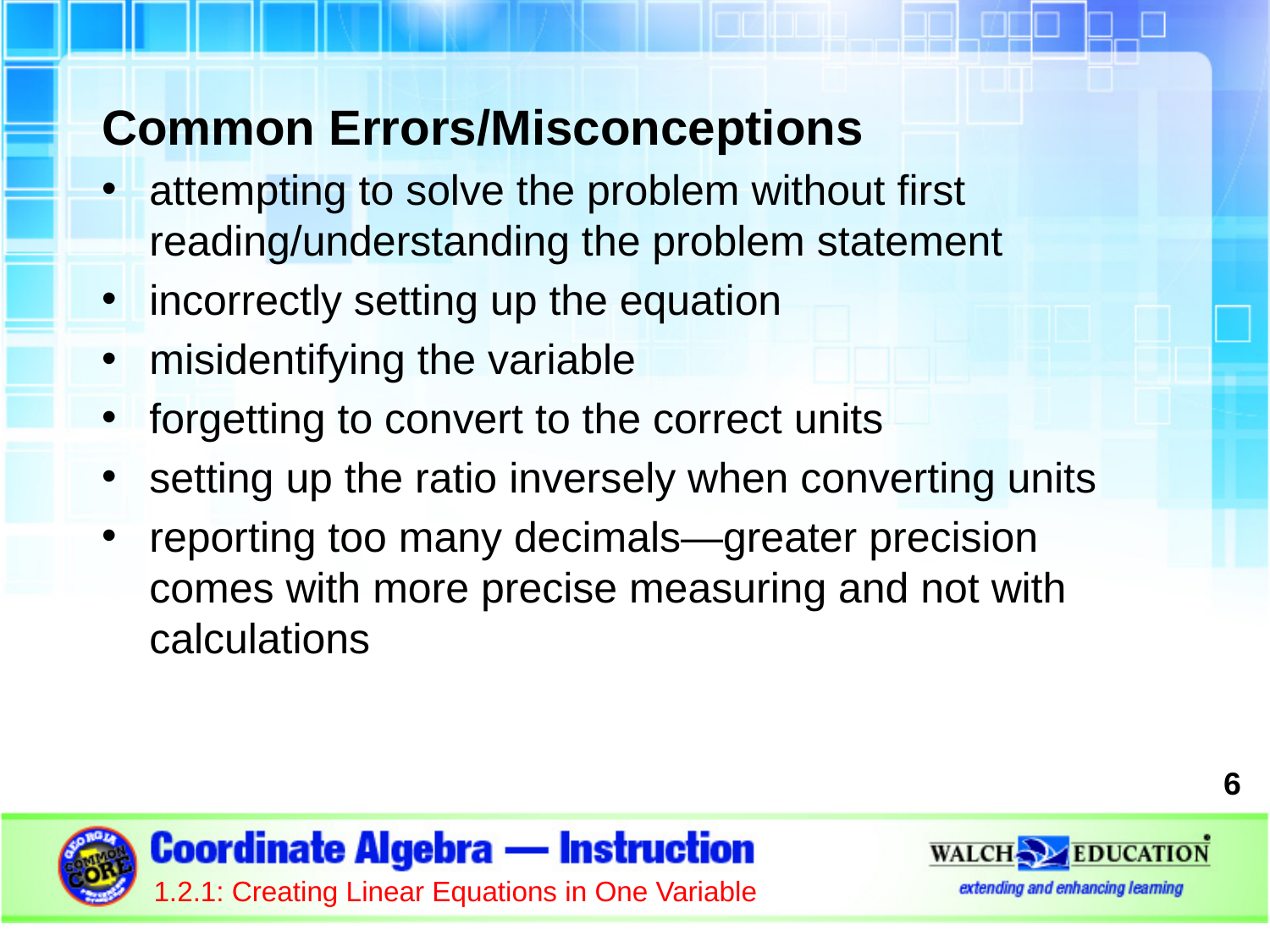

Common Errors/Misconceptions
attempting to solve the problem without first reading/understanding the problem statement
incorrectly setting up the equation
misidentifying the variable
forgetting to convert to the correct units
setting up the ratio inversely when converting units
reporting too many decimals—greater precision comes with more precise measuring and not with calculations
6
1.2.1: Creating Linear Equations in One Variable